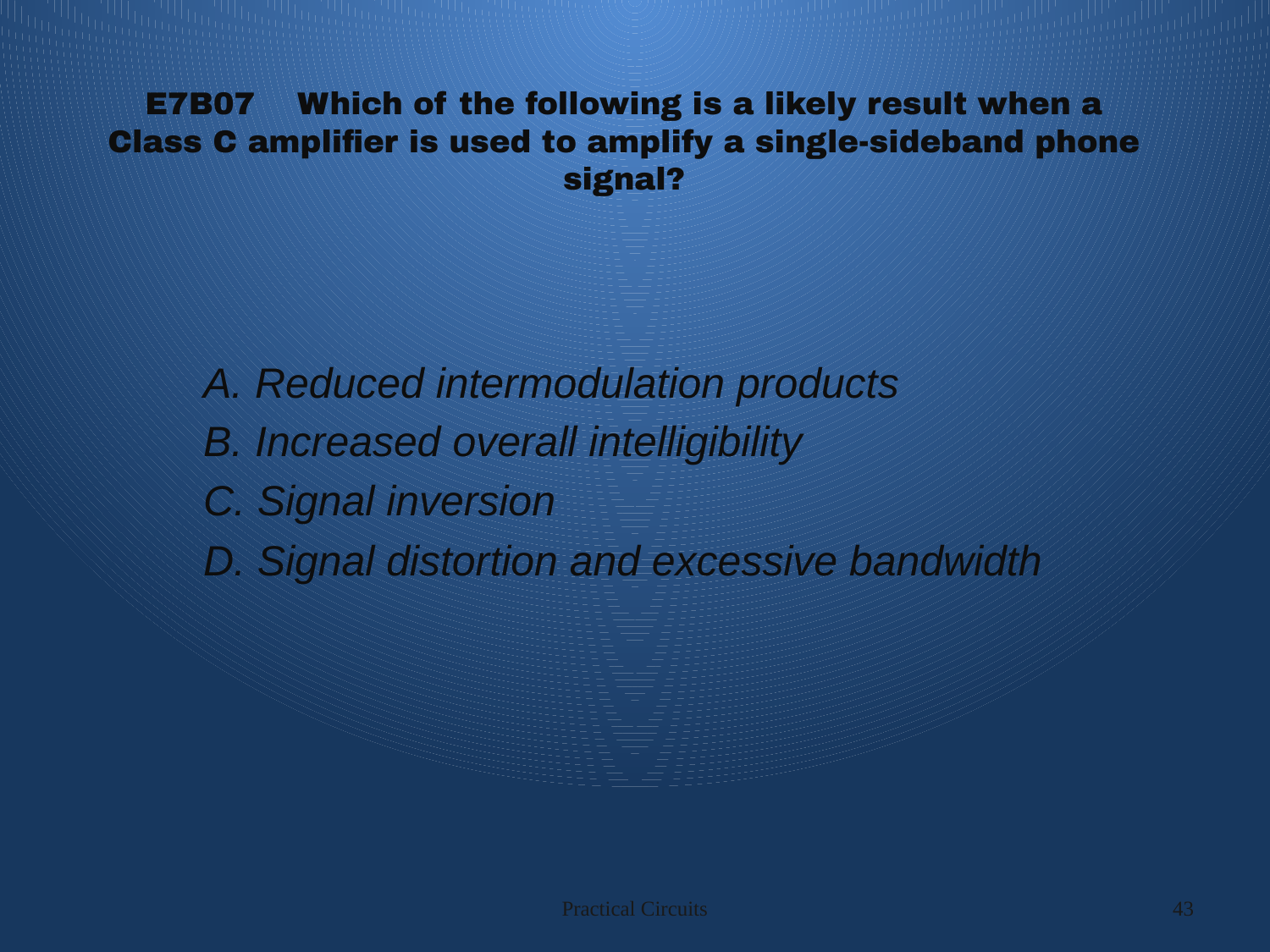

# E7B07    Which of the following is a likely result when a Class C amplifier is used to amplify a single-sideband phone signal?
A. Reduced intermodulation products
B. Increased overall intelligibility
C. Signal inversion
D. Signal distortion and excessive bandwidth
Practical Circuits
43